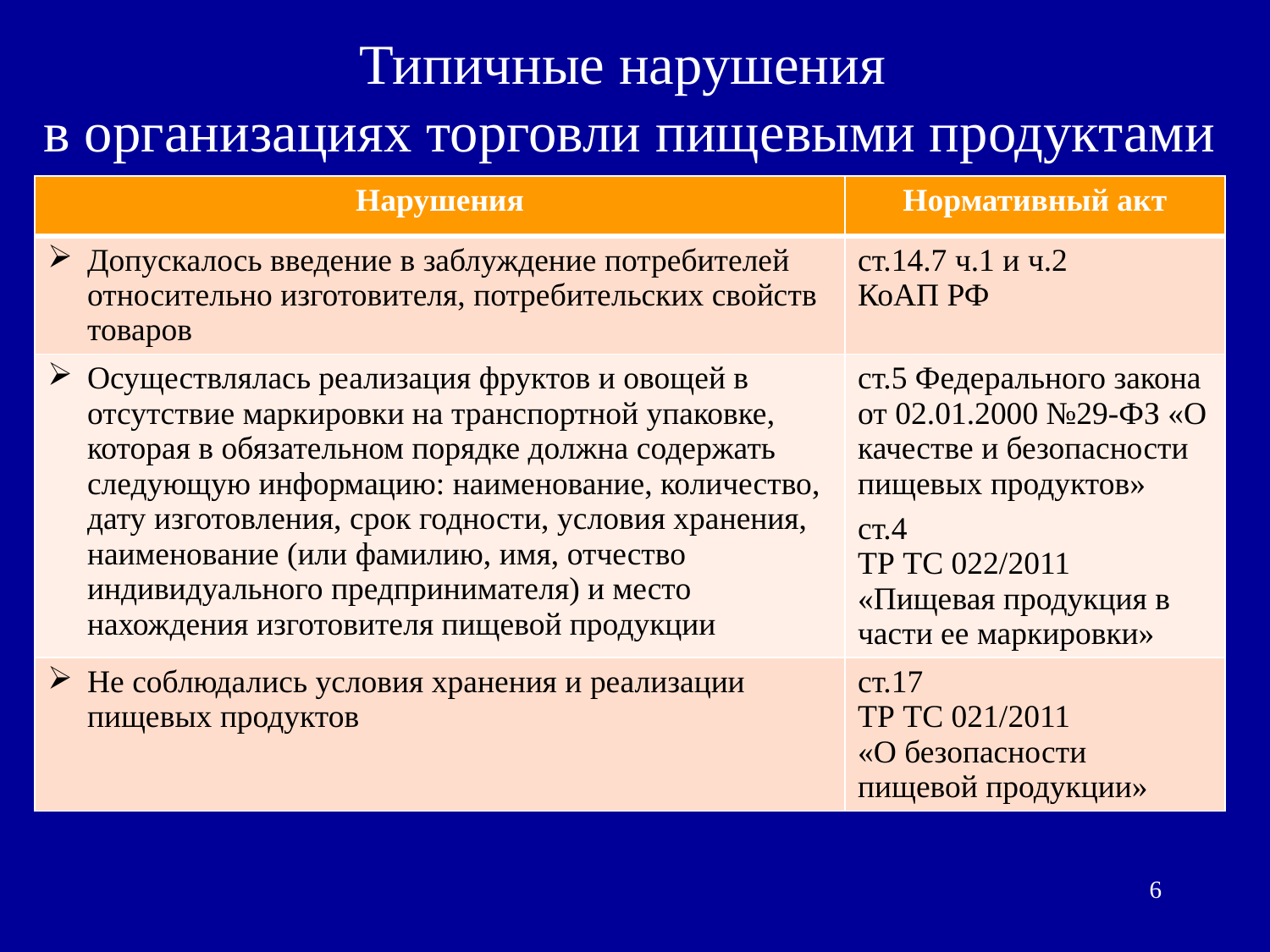

# Типичные нарушения в организациях торговли пищевыми продуктами
| Нарушения | Нормативный акт |
| --- | --- |
| Допускалось введение в заблуждение потребителей относительно изготовителя, потребительских свойств товаров | ст.14.7 ч.1 и ч.2 КоАП РФ |
| Осуществлялась реализация фруктов и овощей в отсутствие маркировки на транспортной упаковке, которая в обязательном порядке должна содержать следующую информацию: наименование, количество, дату изготовления, срок годности, условия хранения, наименование (или фамилию, имя, отчество индивидуального предпринимателя) и место нахождения изготовителя пищевой продукции | ст.5 Федерального закона от 02.01.2000 №29-ФЗ «О качестве и безопасности пищевых продуктов» ст.4 ТР ТС 022/2011 «Пищевая продукция в части ее маркировки» |
| Не соблюдались условия хранения и реализации пищевых продуктов | ст.17 ТР ТС 021/2011 «О безопасности пищевой продукции» |
6